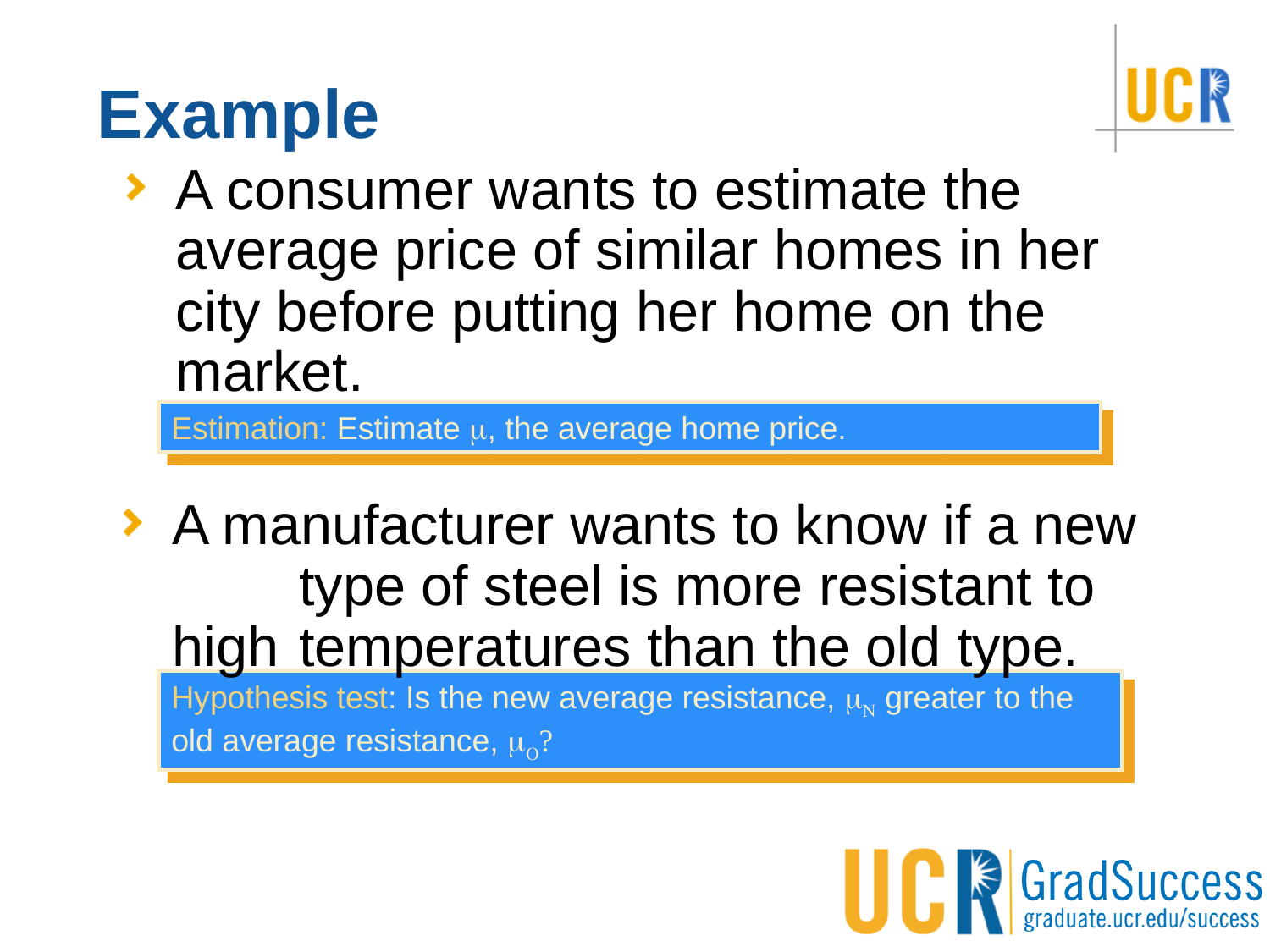

# Example

A consumer wants to estimate the average price of similar homes in her city before putting her home on the market.
Estimation: Estimate μ, the average home price.

A manufacturer wants to know if a new 	type of steel is more resistant to high 	temperatures than the old type.
Hypothesis test: Is the new average resistance, μΝ greater to the old average resistance, μΟ?